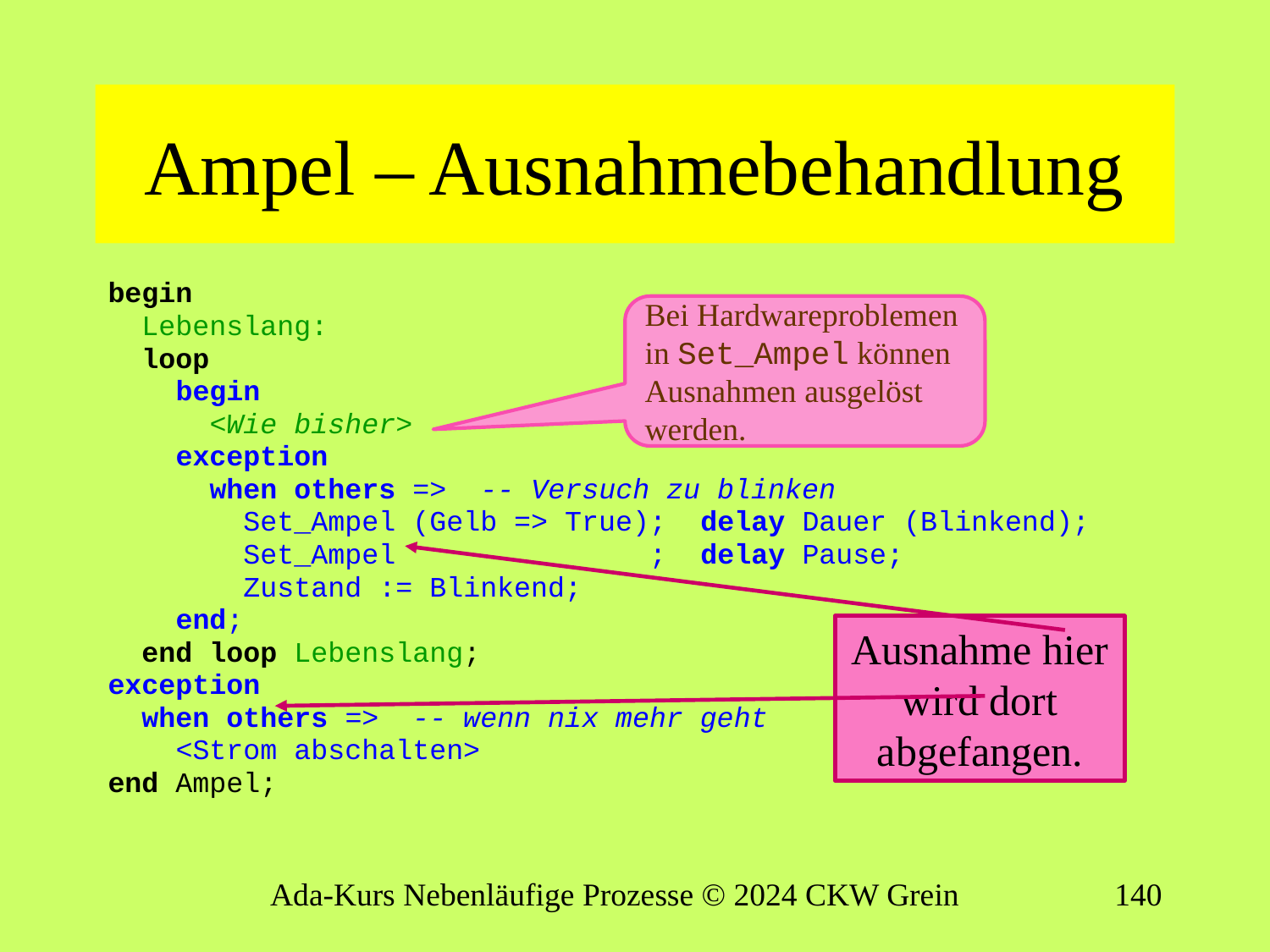

# Ampel – Ausnahmebehandlung
begin
  Lebenslang:
  loop
    begin
      <Wie bisher>
    exception
      when others =>  -- Versuch zu blinken
        Set_Ampel (Gelb => True);  delay Dauer (Blinkend);
        Set_Ampel               ;  delay Pause;
        Zustand := Blinkend;
    end;
  end loop Lebenslang;
exception
  when others =>  -- wenn nix mehr geht
    <Strom abschalten>
end Ampel;

Bei Hardwareproblemen in Set_Ampel können Ausnahmen ausgelöst werden.
Ausnahme hier wird dort abgefangen.
Ada-Kurs Nebenläufige Prozesse © 2024 CKW Grein
140